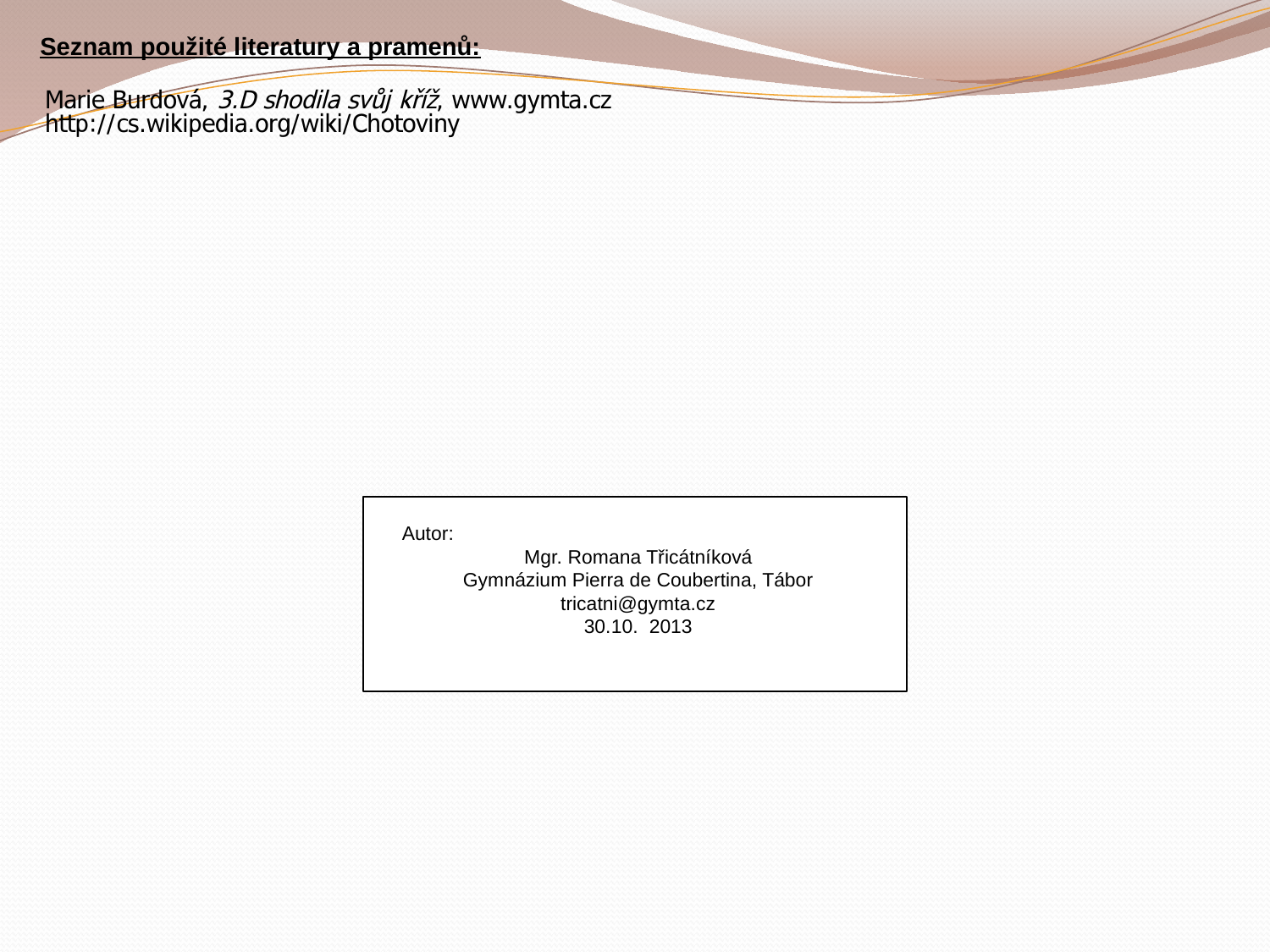

Seznam použité literatury a pramenů:

Marie Burdová, 3.D shodila svůj kříž, www.gymta.cz
http://cs.wikipedia.org/wiki/Chotoviny

Autor:
Mgr. Romana Třicátníková
Gymnázium Pierra de Coubertina, Tábor
tricatni@gymta.cz
30.10.  2013